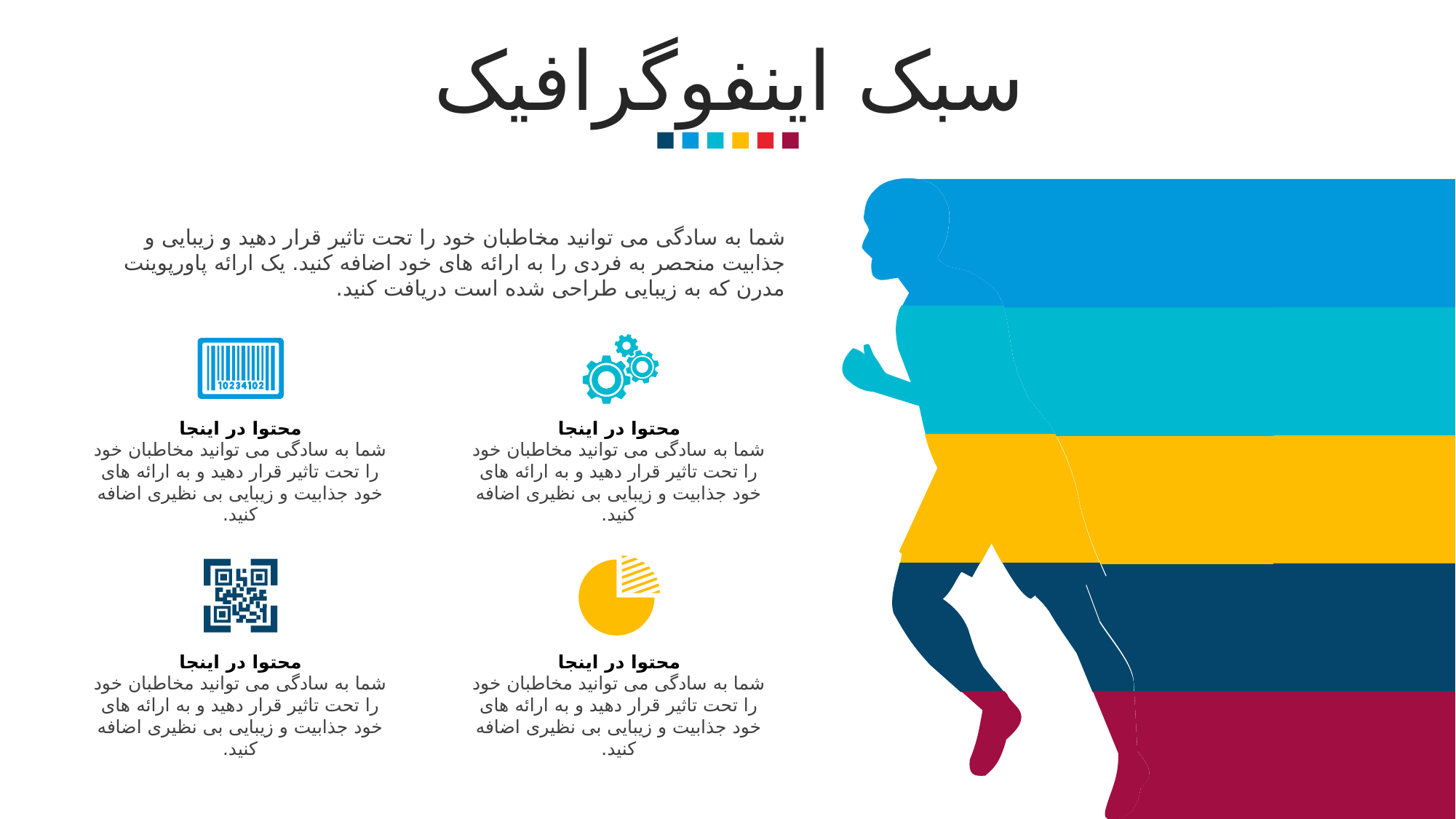

سبک اینفوگرافیک

شما به سادگی می توانید مخاطبان خود را تحت تاثیر قرار دهید و زیبایی و جذابیت منحصر به فردی را به ارائه های خود اضافه کنید. یک ارائه پاورپوینت مدرن که به زیبایی طراحی شده است دریافت کنید.

محتوا در اینجا
شما به سادگی می توانید مخاطبان خود را تحت تاثیر قرار دهید و به ارائه های خود جذابیت و زیبایی بی نظیری اضافه کنید.
محتوا در اینجا
شما به سادگی می توانید مخاطبان خود را تحت تاثیر قرار دهید و به ارائه های خود جذابیت و زیبایی بی نظیری اضافه کنید.

محتوا در اینجا
شما به سادگی می توانید مخاطبان خود را تحت تاثیر قرار دهید و به ارائه های خود جذابیت و زیبایی بی نظیری اضافه کنید.
محتوا در اینجا
شما به سادگی می توانید مخاطبان خود را تحت تاثیر قرار دهید و به ارائه های خود جذابیت و زیبایی بی نظیری اضافه کنید.